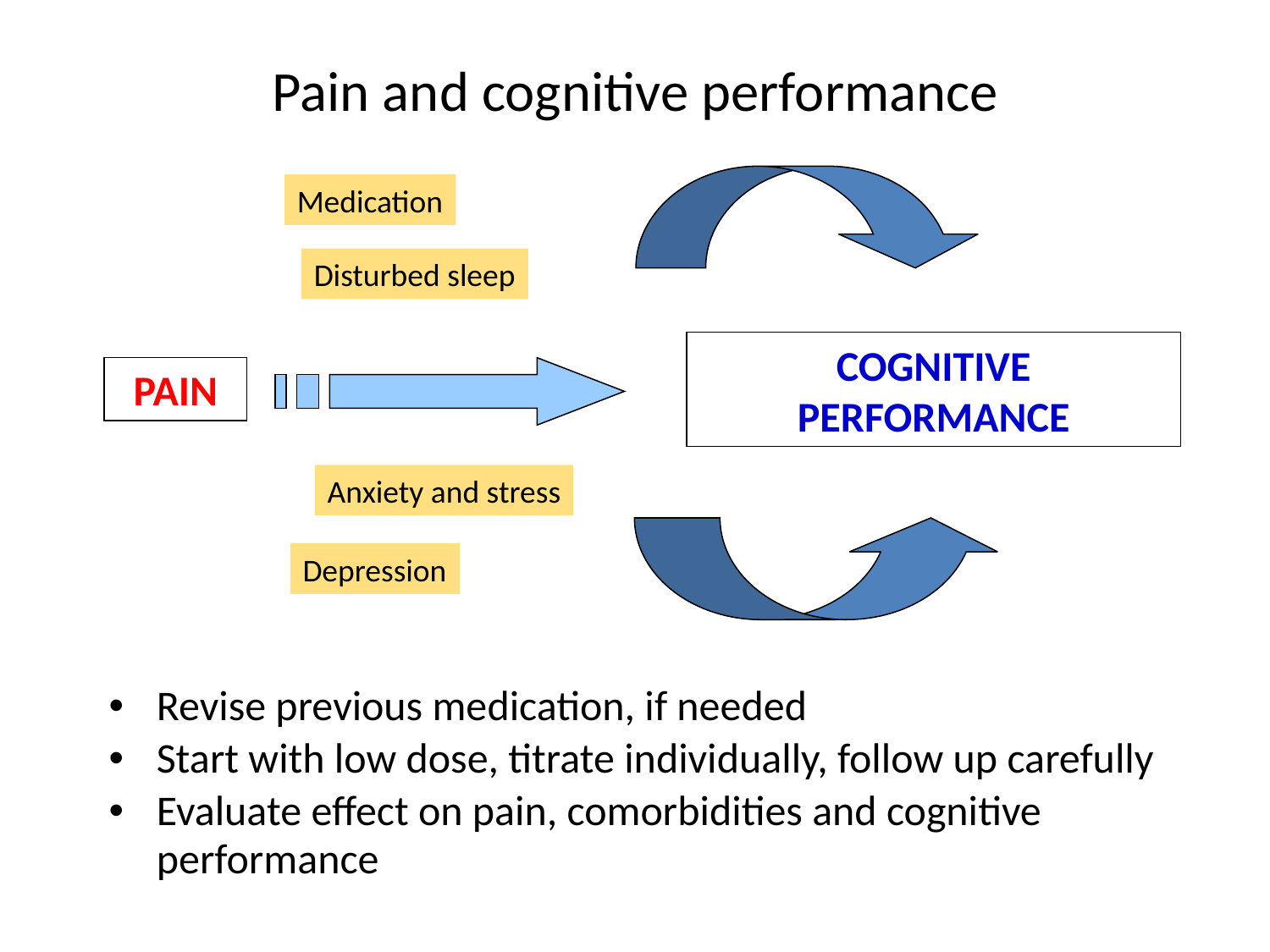

# Pain and cognitive performance

Medication
Disturbed sleep
COGNITIVE
PERFORMANCE
PAIN

Anxiety and stress

Depression
Revise previous medication, if needed
Start with low dose, titrate individually, follow up carefully
Evaluate effect on pain, comorbidities and cognitive performance